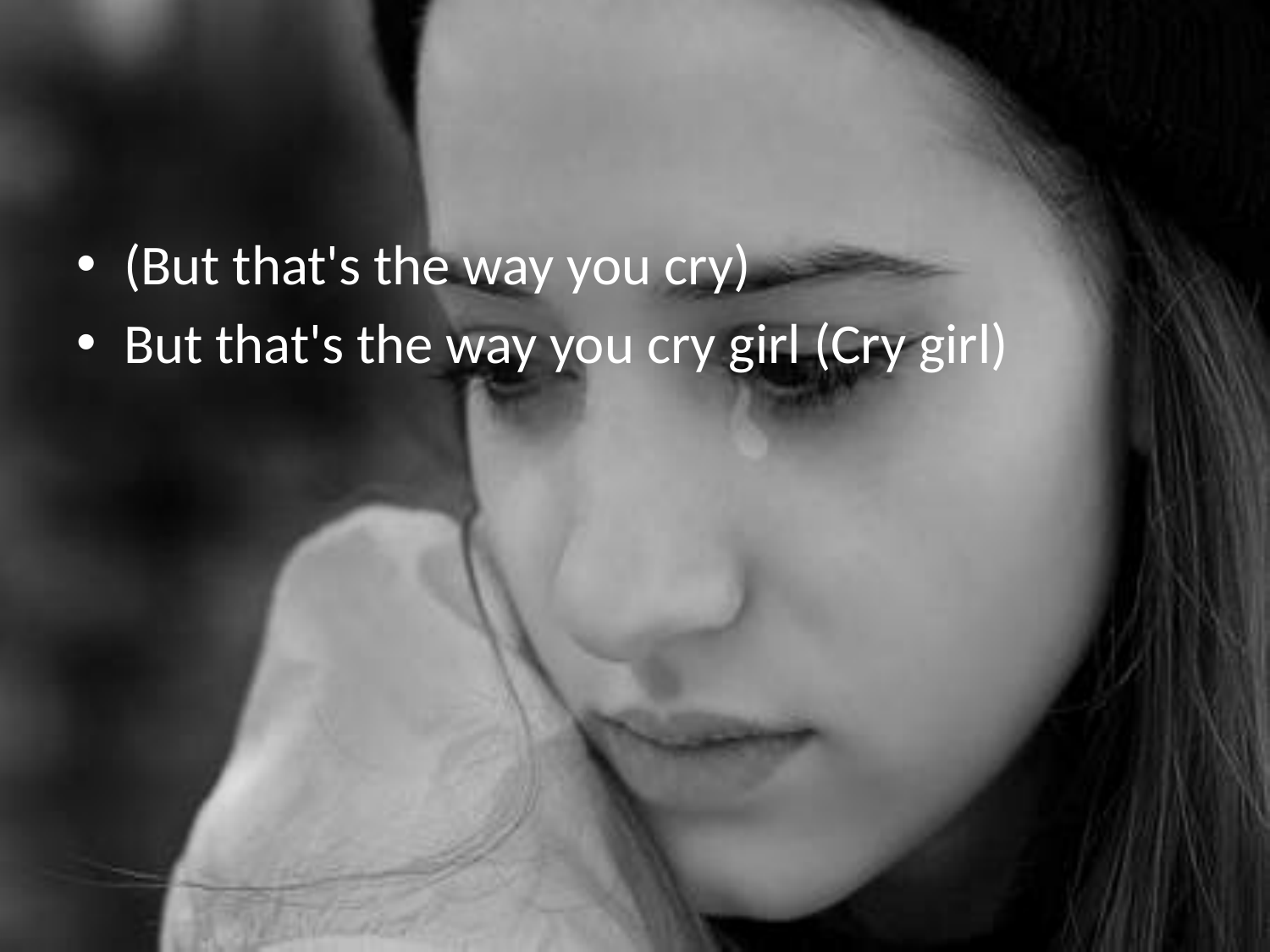

#
(But that's the way you cry)
But that's the way you cry girl (Cry girl)